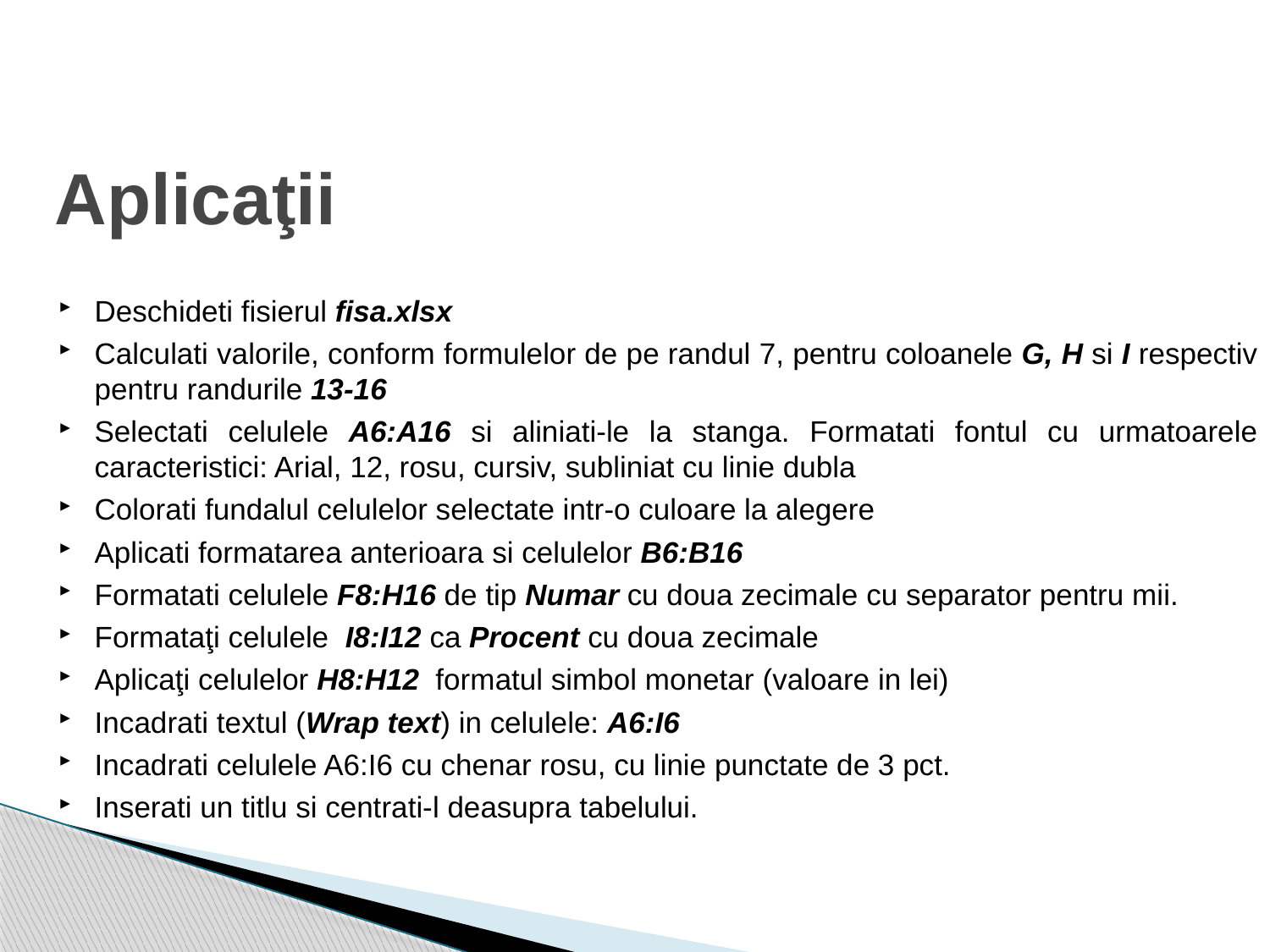

# Aplicaţii
Deschideti fisierul fisa.xlsx
Calculati valorile, conform formulelor de pe randul 7, pentru coloanele G, H si I respectiv pentru randurile 13-16
Selectati celulele A6:A16 si aliniati-le la stanga. Formatati fontul cu urmatoarele caracteristici: Arial, 12, rosu, cursiv, subliniat cu linie dubla
Colorati fundalul celulelor selectate intr-o culoare la alegere
Aplicati formatarea anterioara si celulelor B6:B16
Formatati celulele F8:H16 de tip Numar cu doua zecimale cu separator pentru mii.
Formataţi celulele  I8:I12 ca Procent cu doua zecimale
Aplicaţi celulelor H8:H12  formatul simbol monetar (valoare in lei)
Incadrati textul (Wrap text) in celulele: A6:I6
Incadrati celulele A6:I6 cu chenar rosu, cu linie punctate de 3 pct.
Inserati un titlu si centrati-l deasupra tabelului.